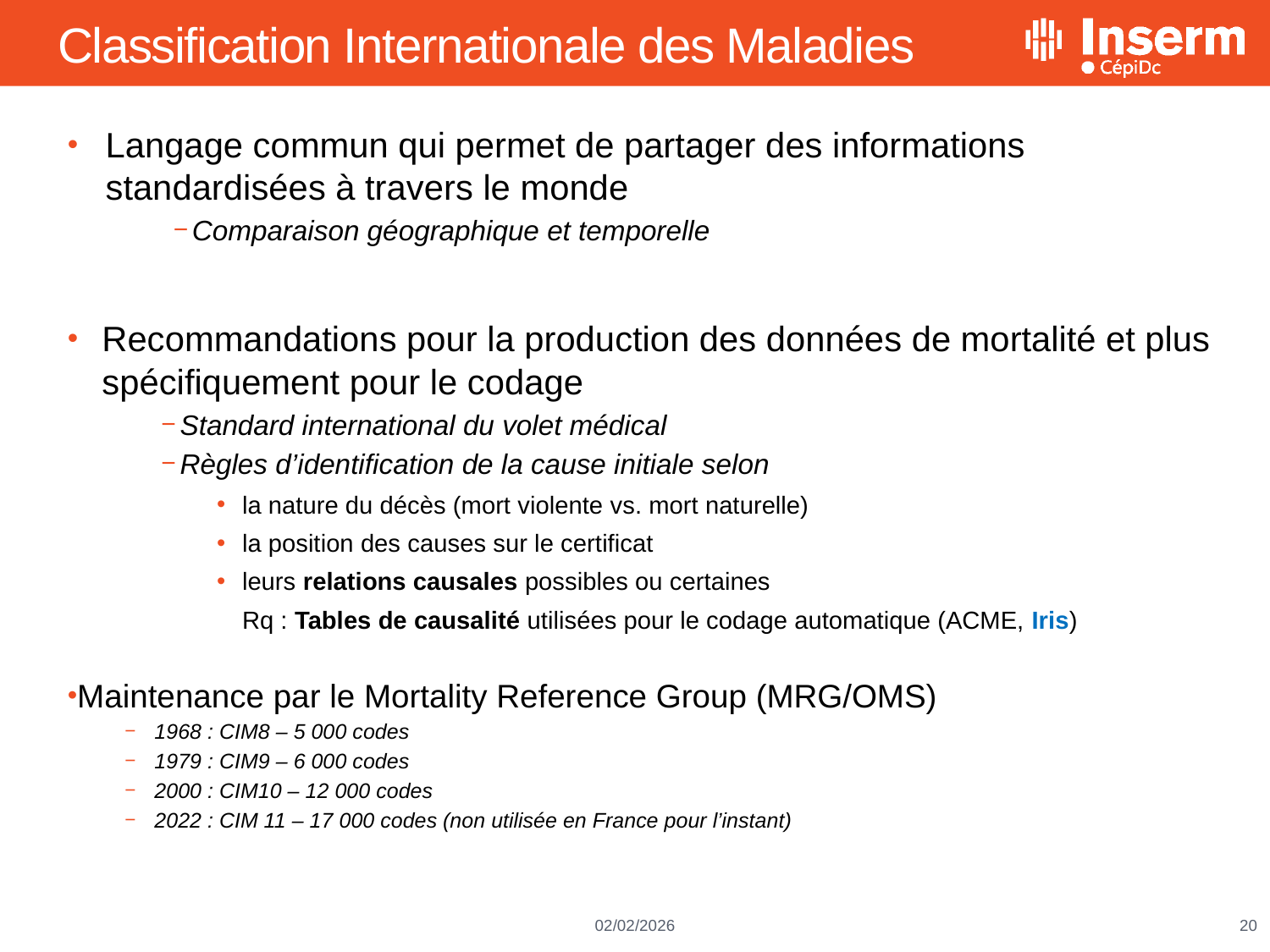

# Classification Internationale des Maladies
Langage commun qui permet de partager des informations standardisées à travers le monde
Comparaison géographique et temporelle

Recommandations pour la production des données de mortalité et plus spécifiquement pour le codage
Standard international du volet médical
Règles d’identification de la cause initiale selon
la nature du décès (mort violente vs. mort naturelle)
la position des causes sur le certificat
leurs relations causales possibles ou certaines
	Rq : Tables de causalité utilisées pour le codage automatique (ACME, Iris)

Maintenance par le Mortality Reference Group (MRG/OMS)
1968 : CIM8 – 5 000 codes
1979 : CIM9 – 6 000 codes
2000 : CIM10 – 12 000 codes
2022 : CIM 11 – 17 000 codes (non utilisée en France pour l’instant)